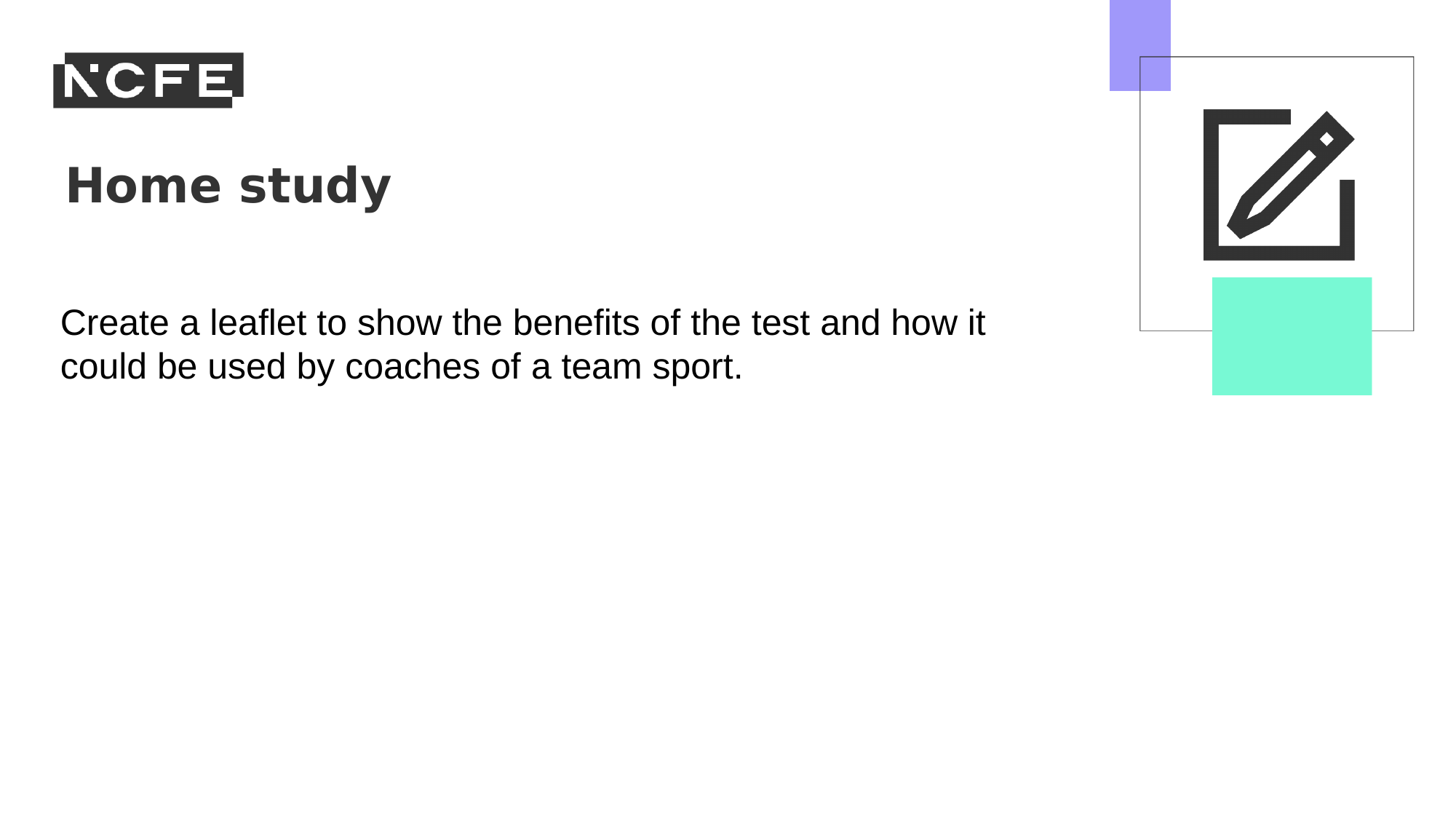

Create a leaflet to show the benefits of the test and how it could be used by coaches of a team sport.